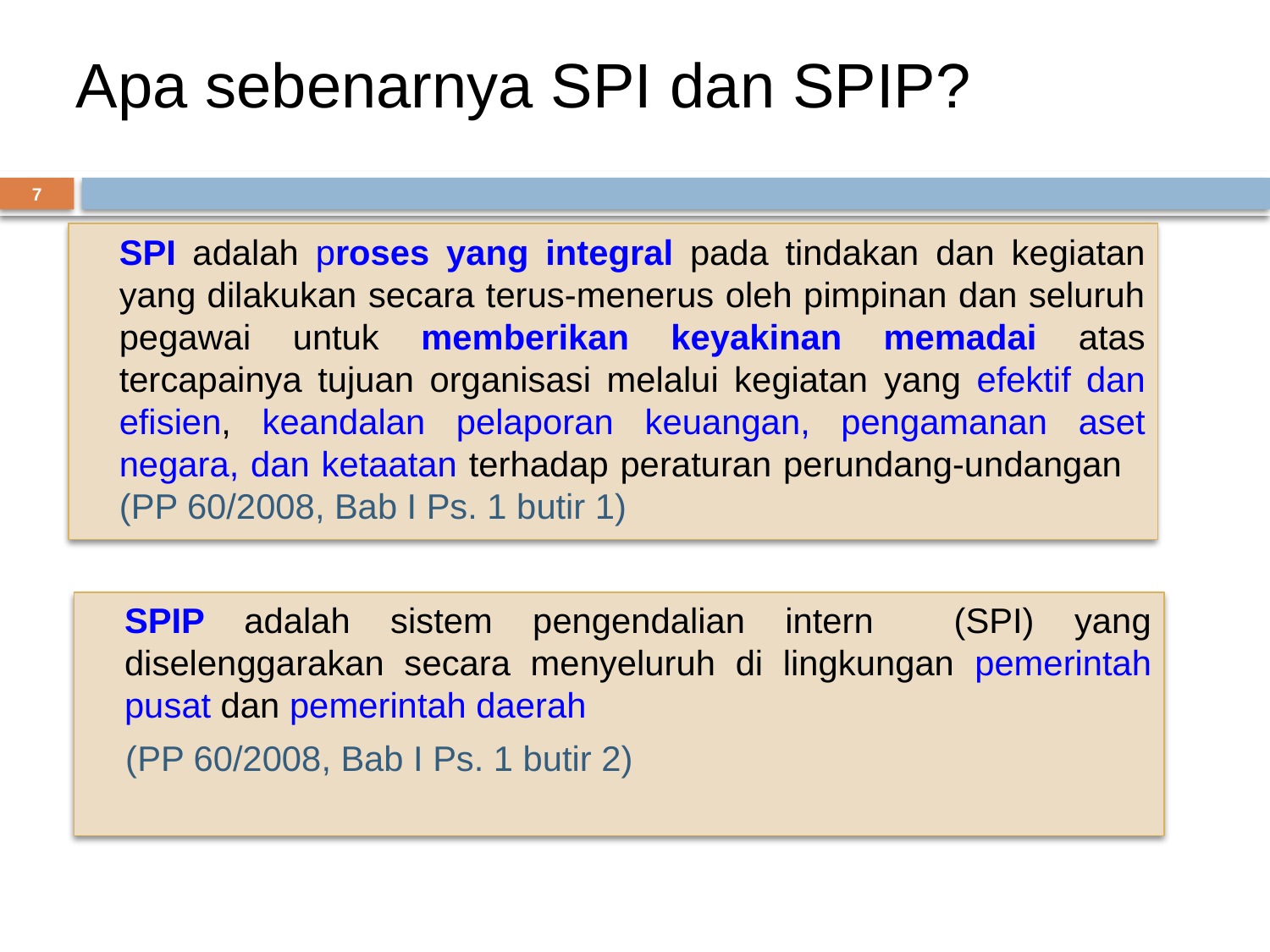

# Apa sebenarnya SPI dan SPIP?
7
	SPI adalah proses yang integral pada tindakan dan kegiatan yang dilakukan secara terus-menerus oleh pimpinan dan seluruh pegawai untuk memberikan keyakinan memadai atas tercapainya tujuan organisasi melalui kegiatan yang efektif dan efisien, keandalan pelaporan keuangan, pengamanan aset negara, dan ketaatan terhadap peraturan perundang-undangan   (PP 60/2008, Bab I Ps. 1 butir 1)
	SPIP adalah sistem pengendalian intern  (SPI) yang diselenggarakan secara menyeluruh di lingkungan pemerintah pusat dan pemerintah daerah
    (PP 60/2008, Bab I Ps. 1 butir 2)